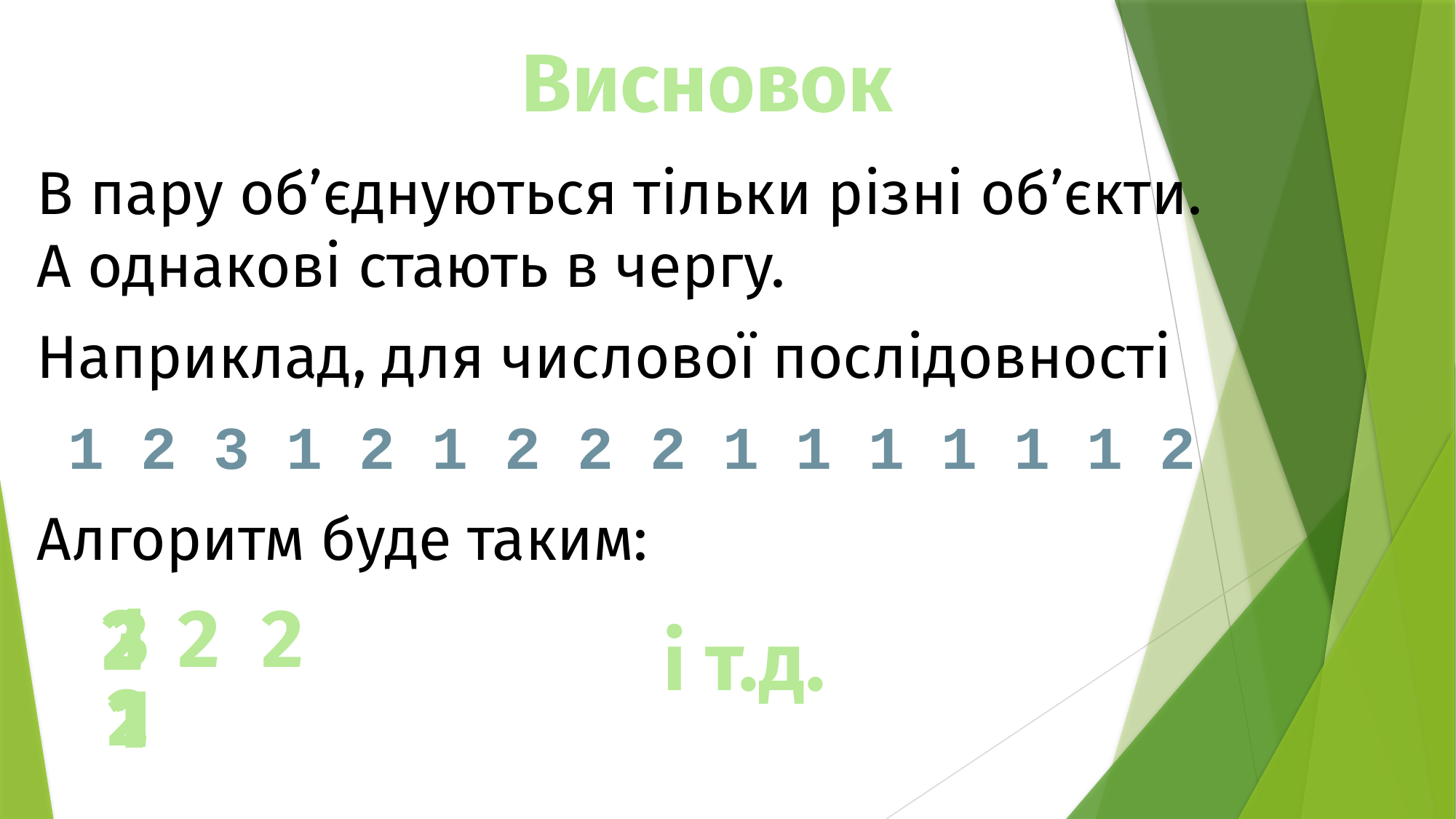

Висновок
В пару об’єднуються тільки різні об’єкти.
А однакові стають в чергу.
Наприклад, для числової послідовності
1 2 3 1 2 1 2 2 2 1 1 1 1 1 1 2
Алгоритм буде таким:

1
2
3
2
2
2
і т.д.
2
1
1
1
1
1